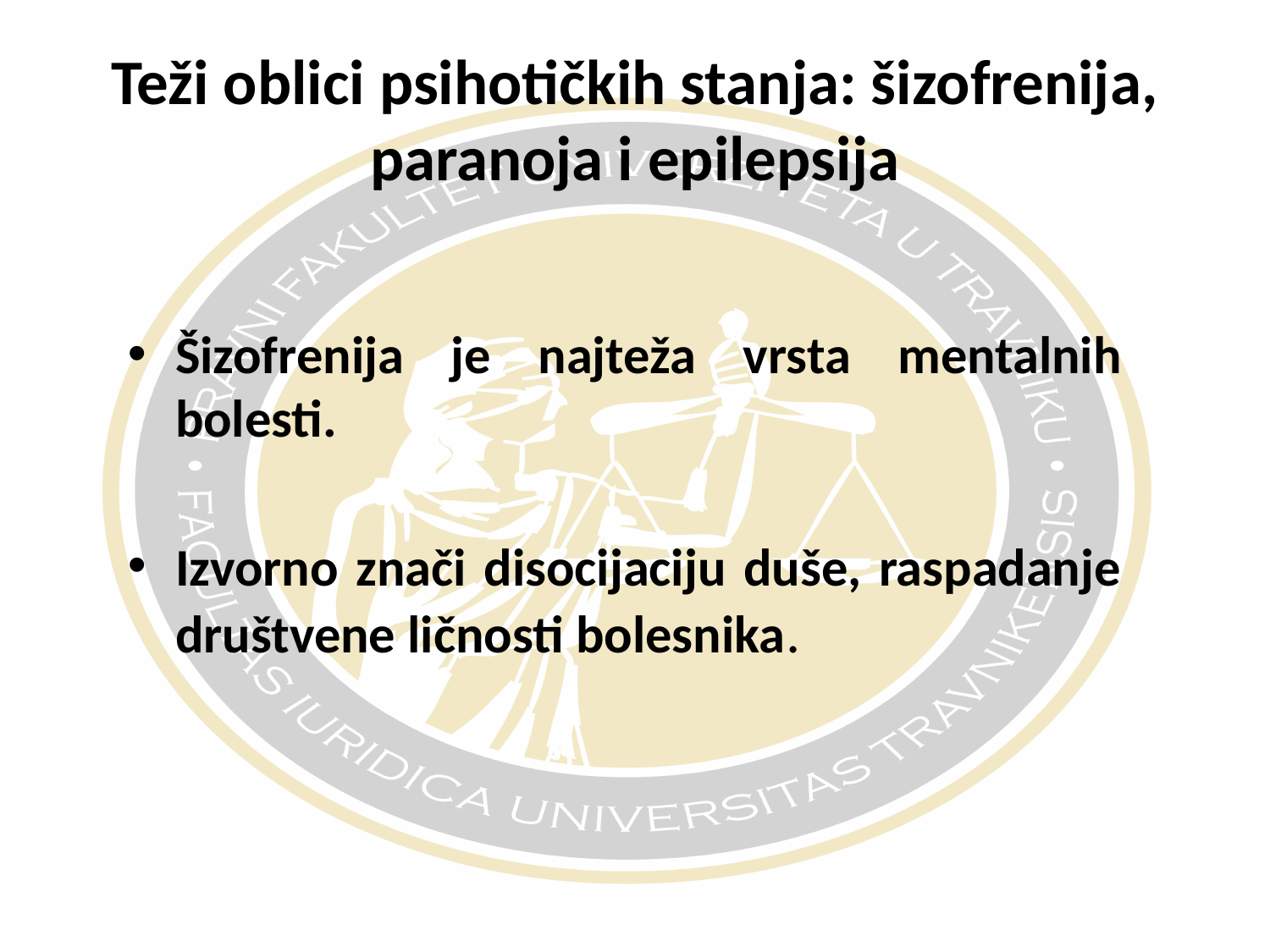

# Teži oblici psihotičkih stanja: šizofrenija, paranoja i epilepsija

Šizofrenija je najteža vrsta mentalnih bolesti.

Izvorno znači disocijaciju duše, raspadanje društvene ličnosti bolesnika.